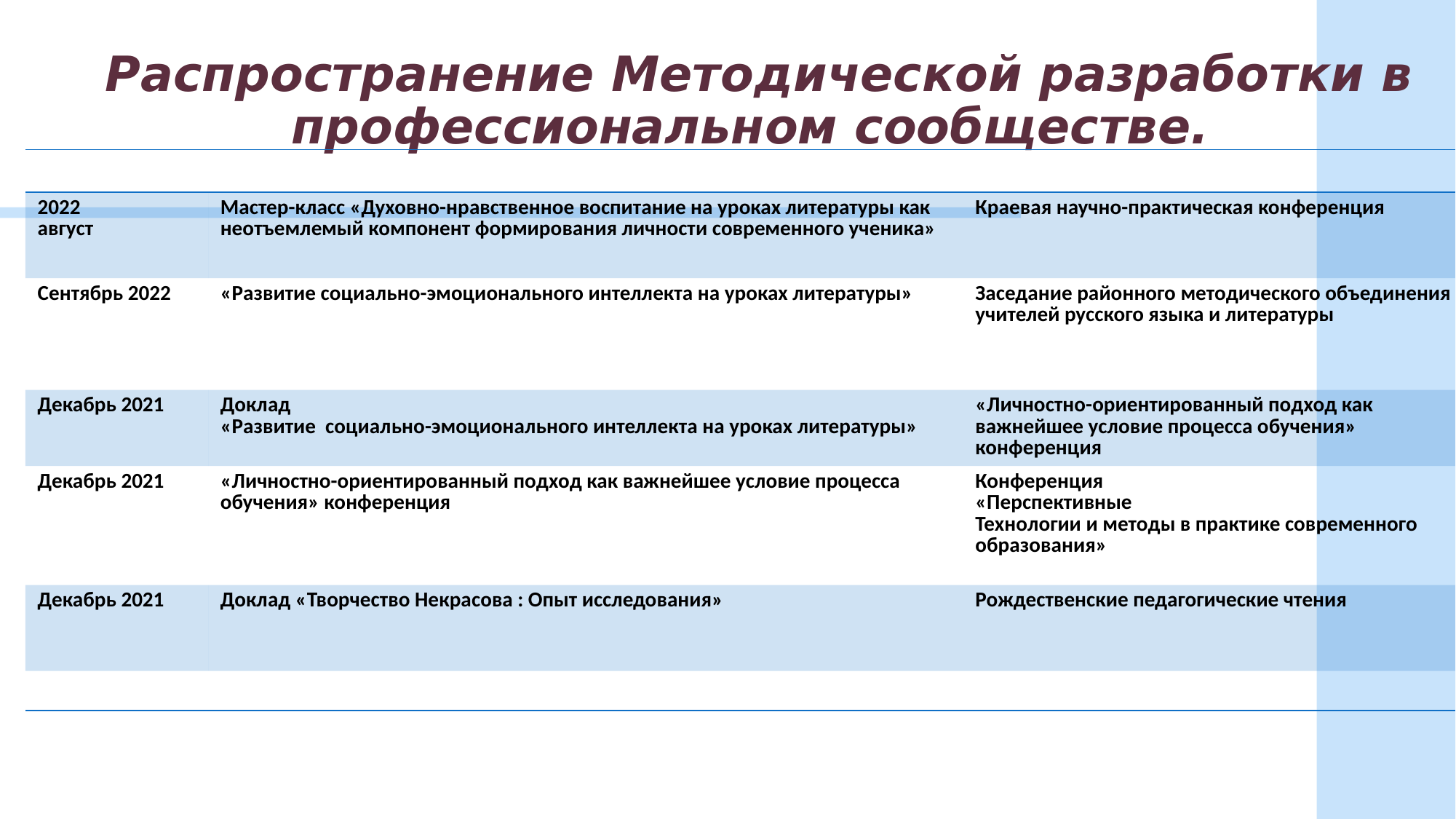

# Распространение Методической разработки в профессиональном сообществе.
|  |  |  |  |
| --- | --- | --- | --- |
| 2022 август | Мастер-класс «Духовно-нравственное воспитание на уроках литературы как неотъемлемый компонент формирования личности современного ученика» | Краевая научно-практическая конференция |  |
| Сентябрь 2022 | «Развитие социально-эмоционального интеллекта на уроках литературы» | Заседание районного методического объединения учителей русского языка и литературы |  |
| Декабрь 2021 | Доклад «Развитие социально-эмоционального интеллекта на уроках литературы» | «Личностно-ориентированный подход как важнейшее условие процесса обучения» конференция |  |
| Декабрь 2021 | «Личностно-ориентированный подход как важнейшее условие процесса обучения» конференция | Конференция «Перспективные Технологии и методы в практике современного образования» |  |
| Декабрь 2021 | Доклад «Творчество Некрасова : Опыт исследования» | Рождественские педагогические чтения |  |
|  |  |  |  |